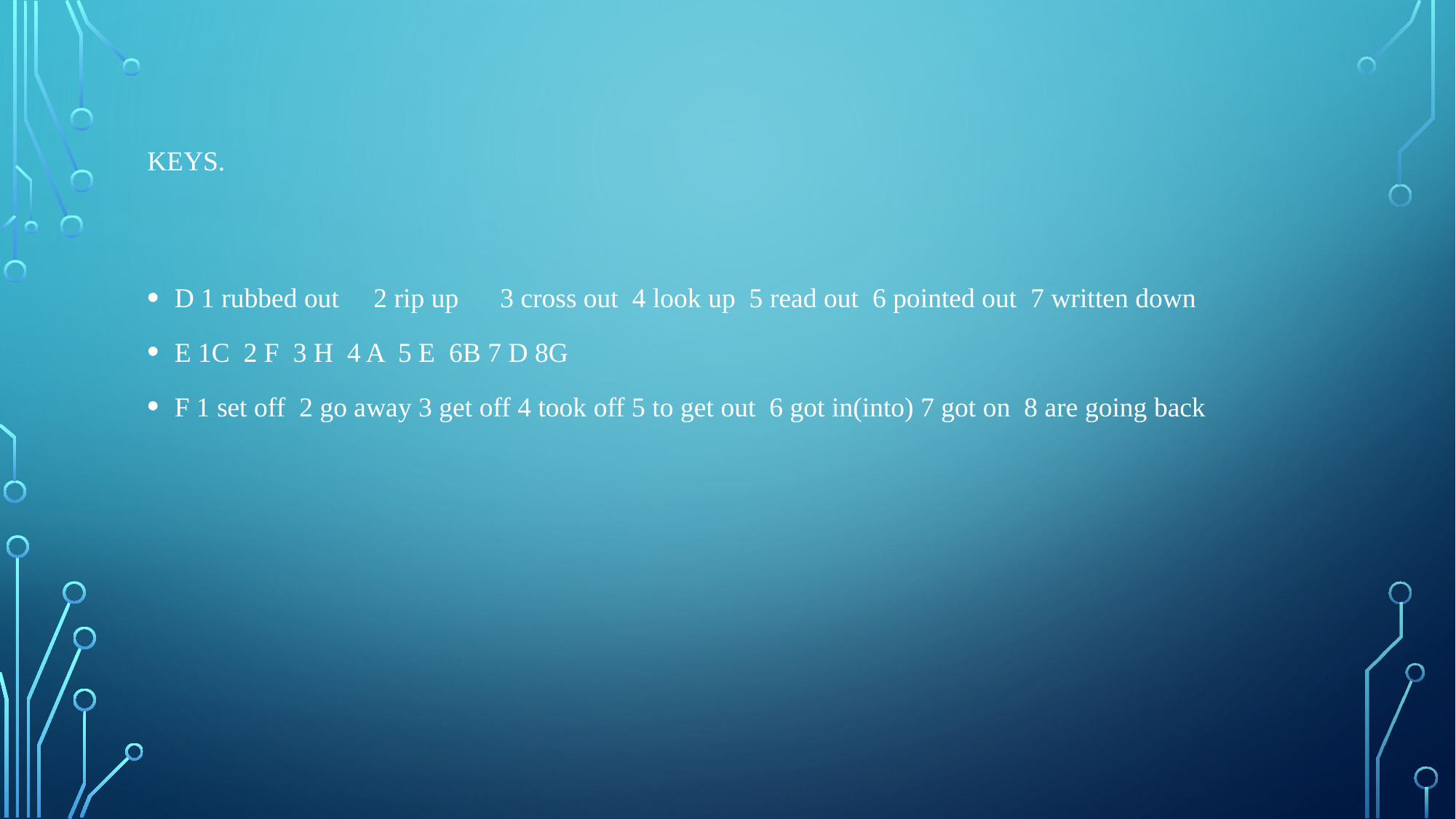

# Keys.
D 1 rubbed out     2 rip up      3 cross out  4 look up  5 read out  6 pointed out  7 written down
E 1C  2 F  3 H  4 A  5 E  6B 7 D 8G
F 1 set off  2 go away 3 get off 4 took off 5 to get out  6 got in(into) 7 got on  8 are going back